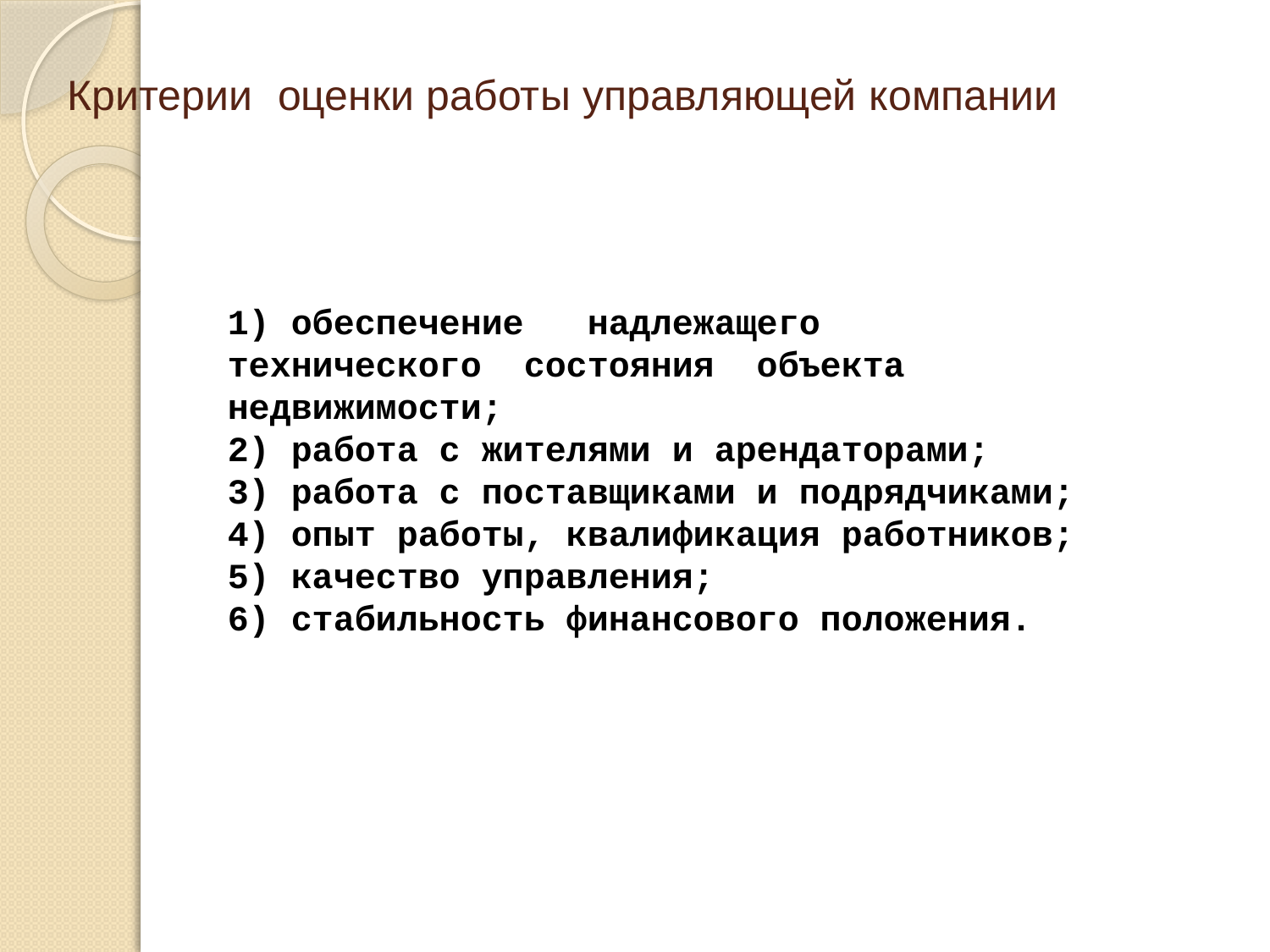

# Критерии  оценки работы управляющей компании
1) обеспечение   надлежащего  технического  состояния  объекта недвижимости;
2) работа с жителями и арендаторами;
3) работа с поставщиками и подрядчиками;
4) опыт работы, квалификация работников;
5) качество управления;
6) стабильность финансового положения.